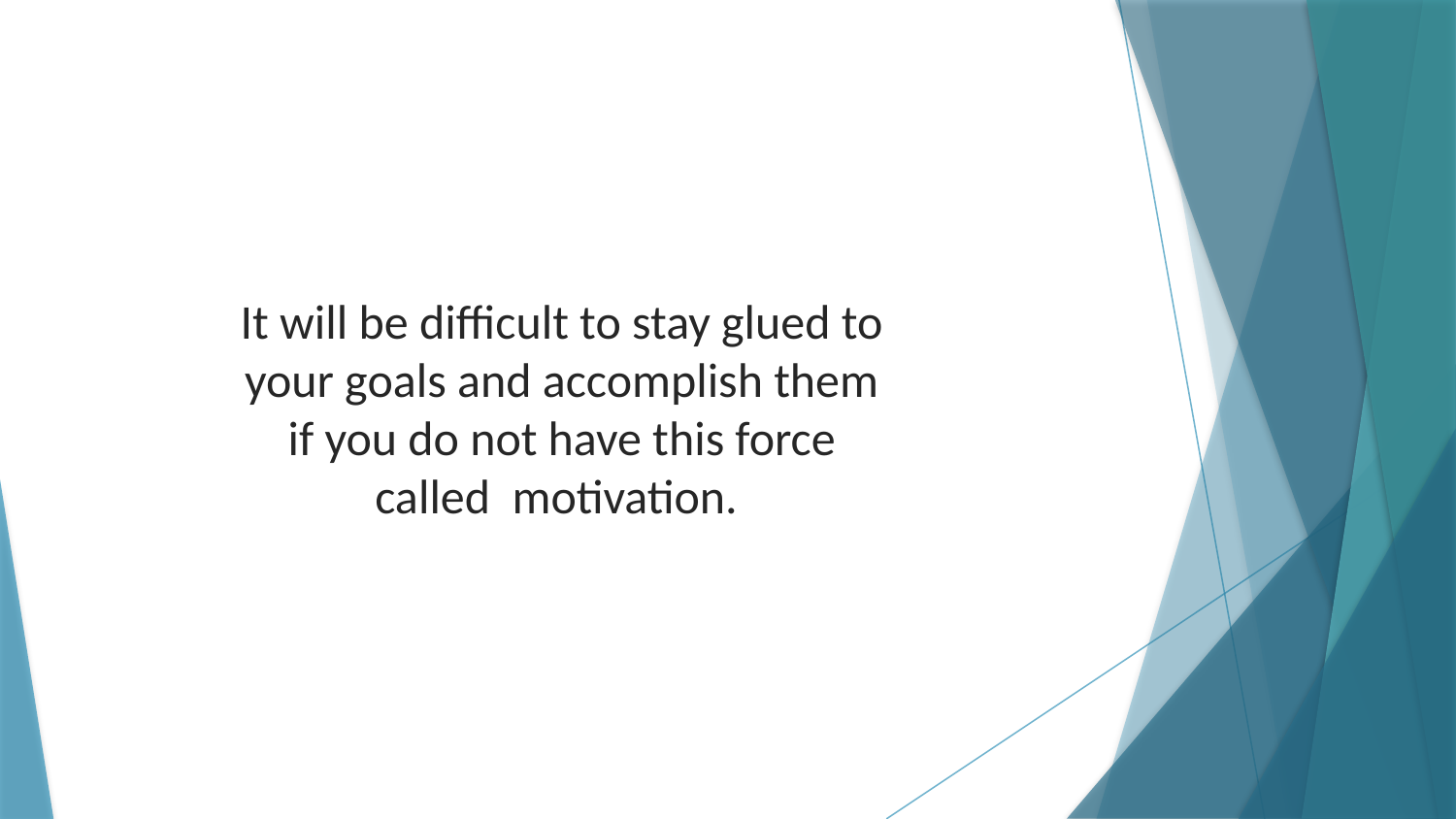

It will be difficult to stay glued to your goals and accomplish them if you do not have this force called  motivation.